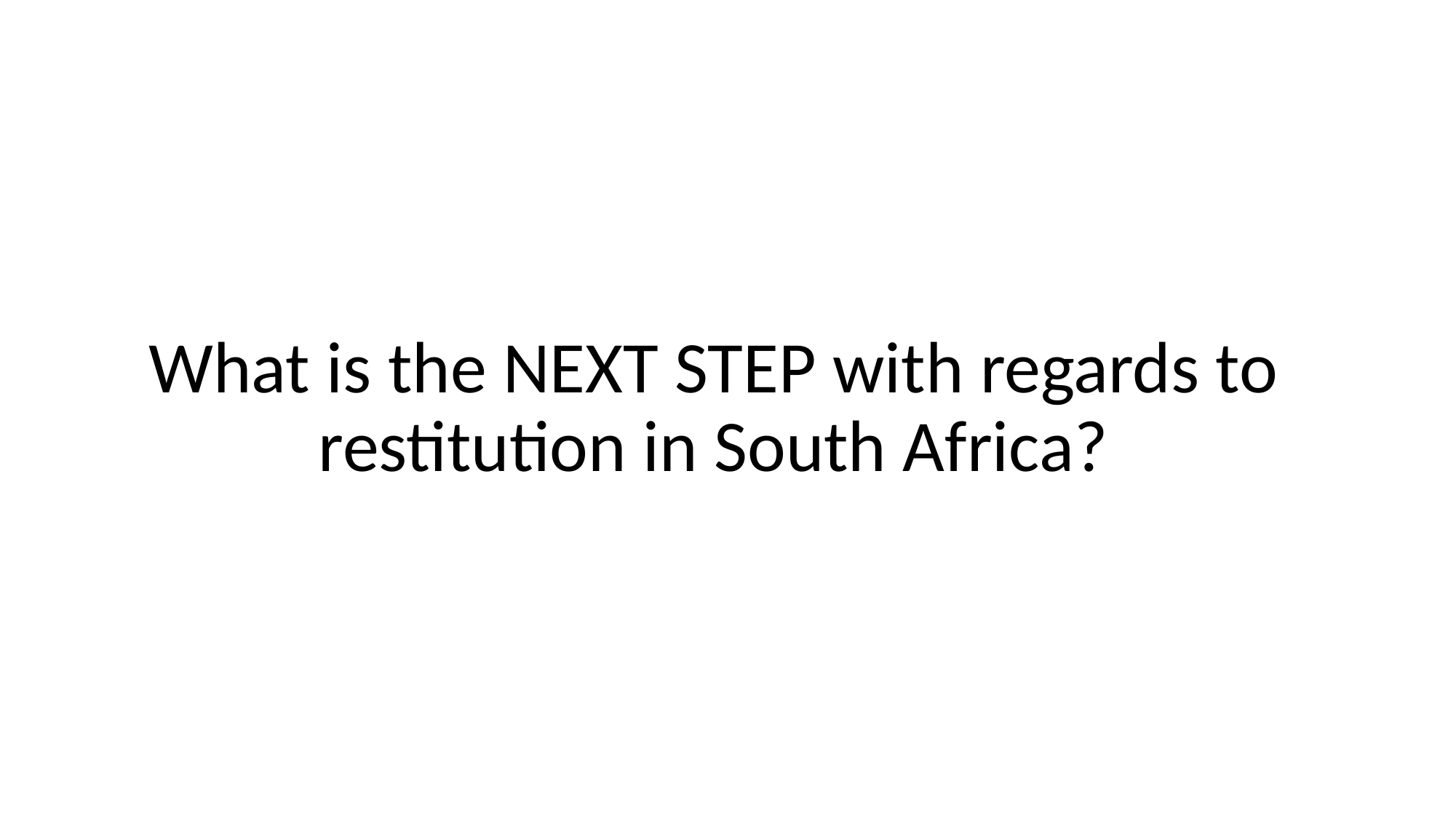

# What is the NEXT STEP with regards to restitution in South Africa?